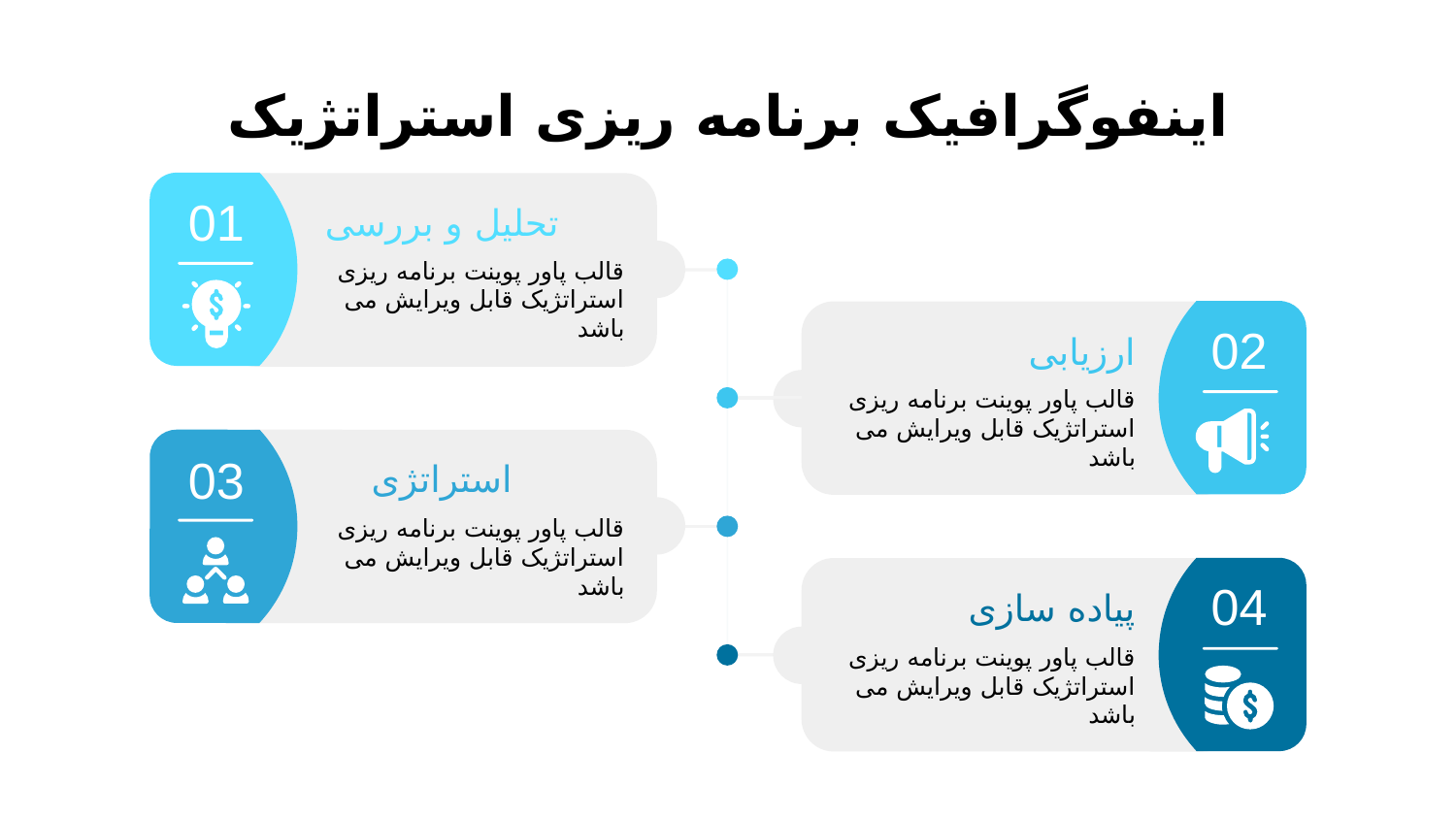

# اینفوگرافیک برنامه ریزی استراتژیک

01
تحلیل و بررسی

قالب پاور پوینت برنامه ریزی استراتژیک قابل ویرایش می باشد

02
ارزیابی
قالب پاور پوینت برنامه ریزی استراتژیک قابل ویرایش می باشد

03
استراتژی

قالب پاور پوینت برنامه ریزی استراتژیک قابل ویرایش می باشد

04
پیاده سازی

قالب پاور پوینت برنامه ریزی استراتژیک قابل ویرایش می باشد